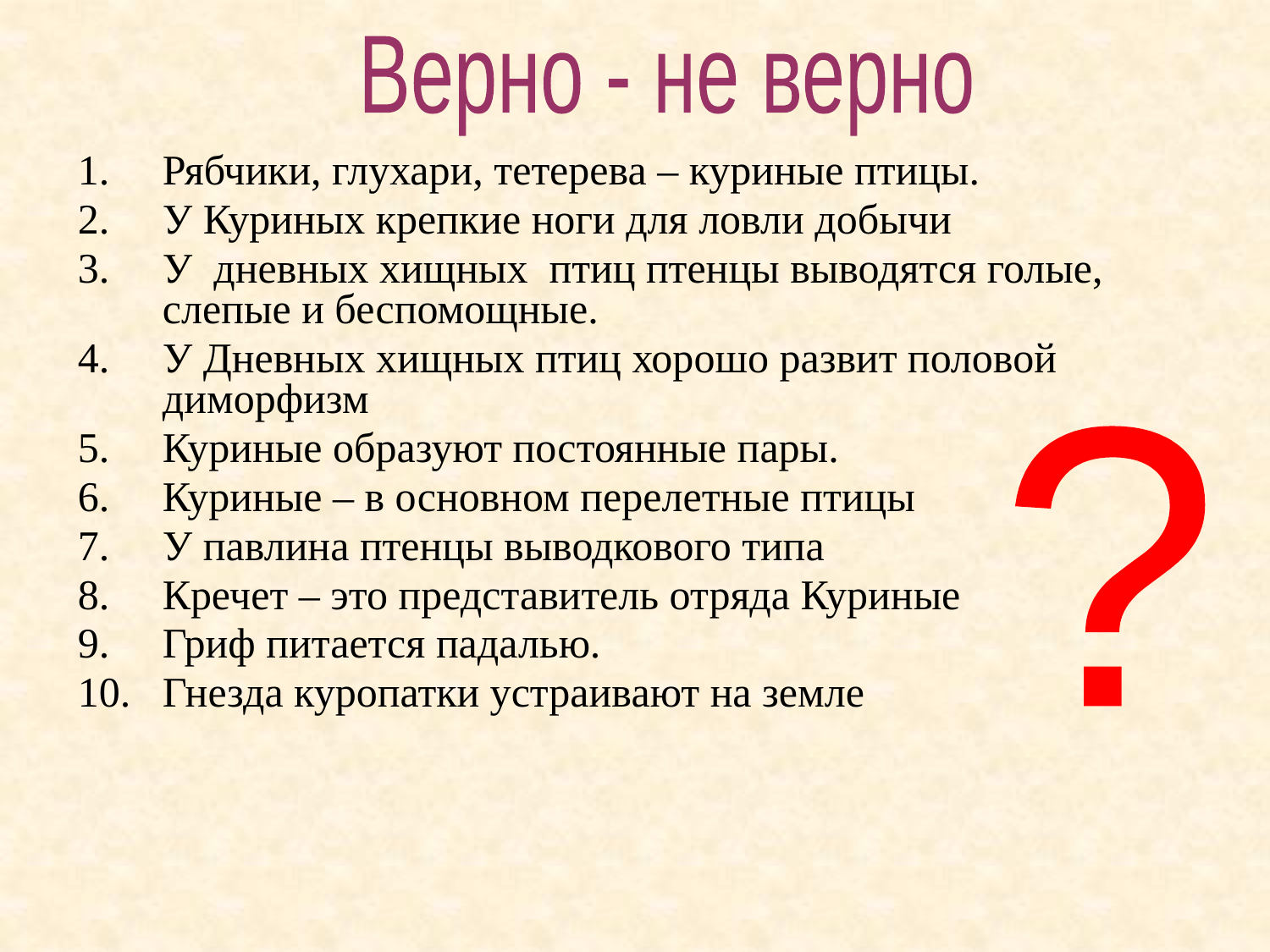

Верно - не верно
Рябчики, глухари, тетерева – куриные птицы.
У Куриных крепкие ноги для ловли добычи
У  дневных хищных  птиц птенцы выводятся голые, слепые и беспомощные.
У Дневных хищных птиц хорошо развит половой диморфизм
Куриные образуют постоянные пары.
Куриные – в основном перелетные птицы
У павлина птенцы выводкового типа
Кречет – это представитель отряда Куриные
Гриф питается падалью.
Гнезда куропатки устраивают на земле
?